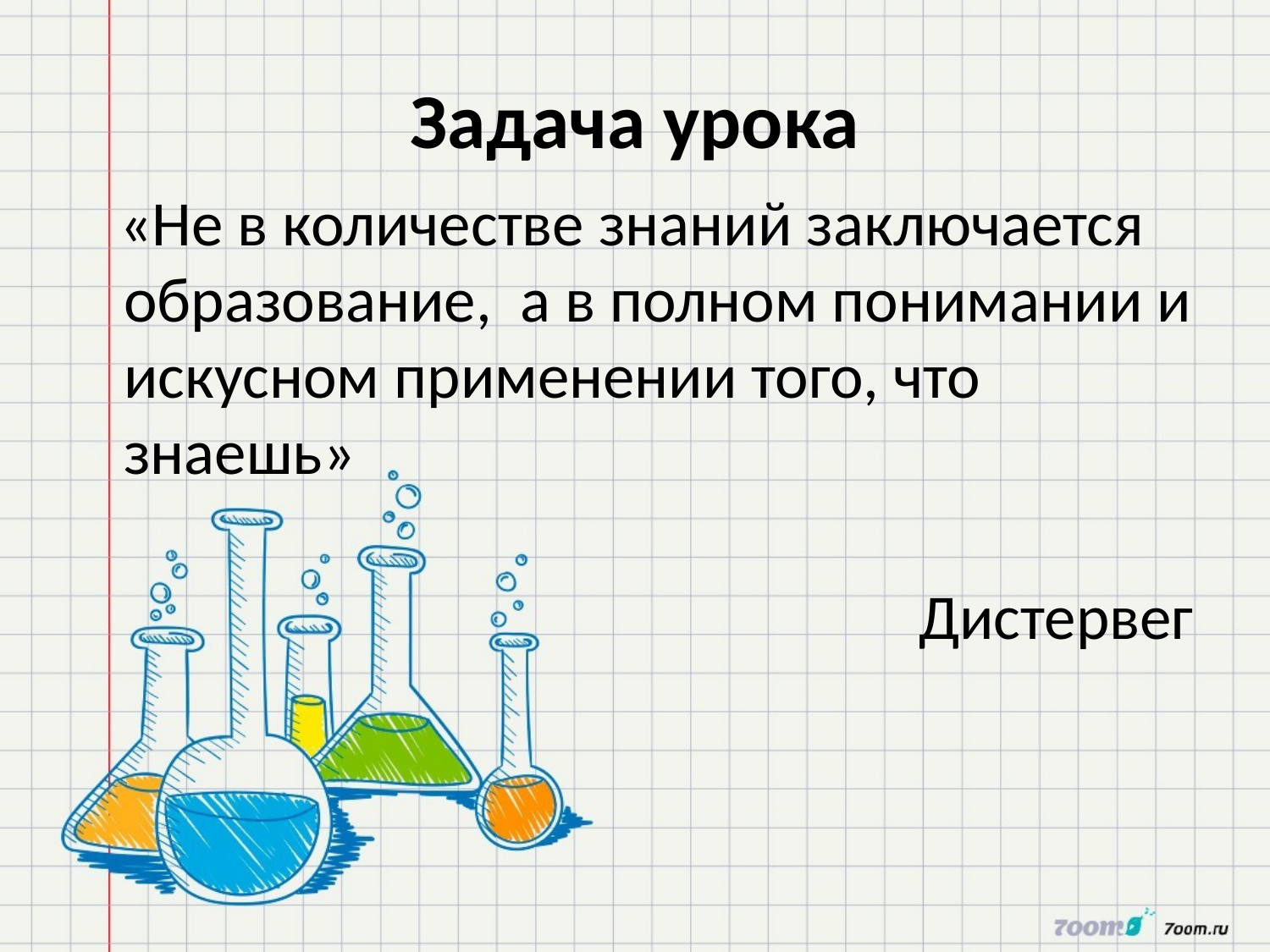

# Задача урока
   «Не в количестве знаний заключается образование,  а в полном понимании и искусном применении того, что знаешь»
                                                                              Дистервег